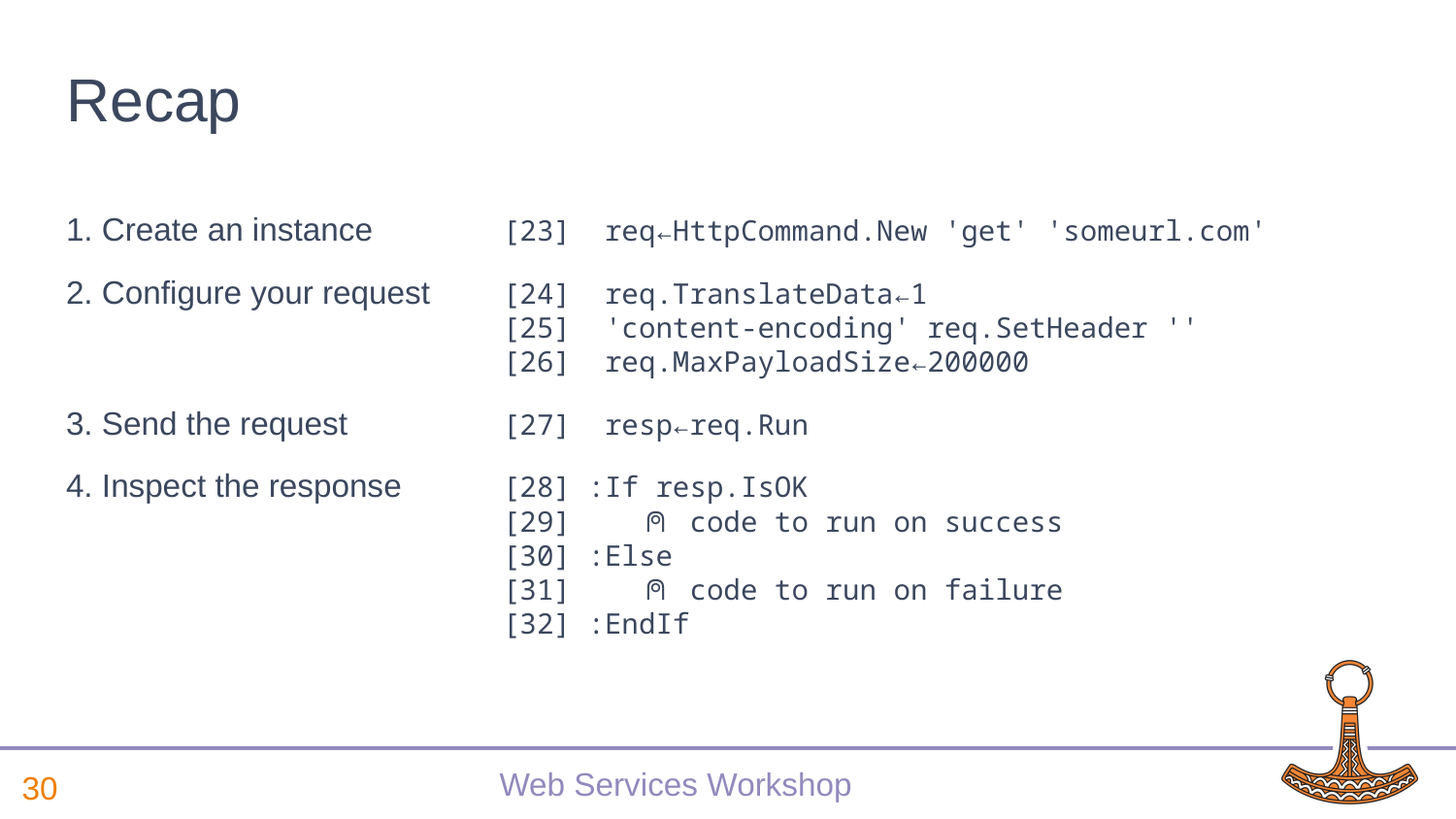

# Recap
1. Create an instance	[23]  req←HttpCommand.New 'get' 'someurl.com'
2. Configure your request	[24]  req.TranslateData←1
			[25]  'content-encoding' req.SetHeader ''
			[26]  req.MaxPayloadSize←200000
3. Send the request		[27]  resp←req.Run
4. Inspect the response	[28] :If resp.IsOK
			[29]    ⍝ code to run on success
			[30] :Else
			[31]    ⍝ code to run on failure
			[32] :EndIf